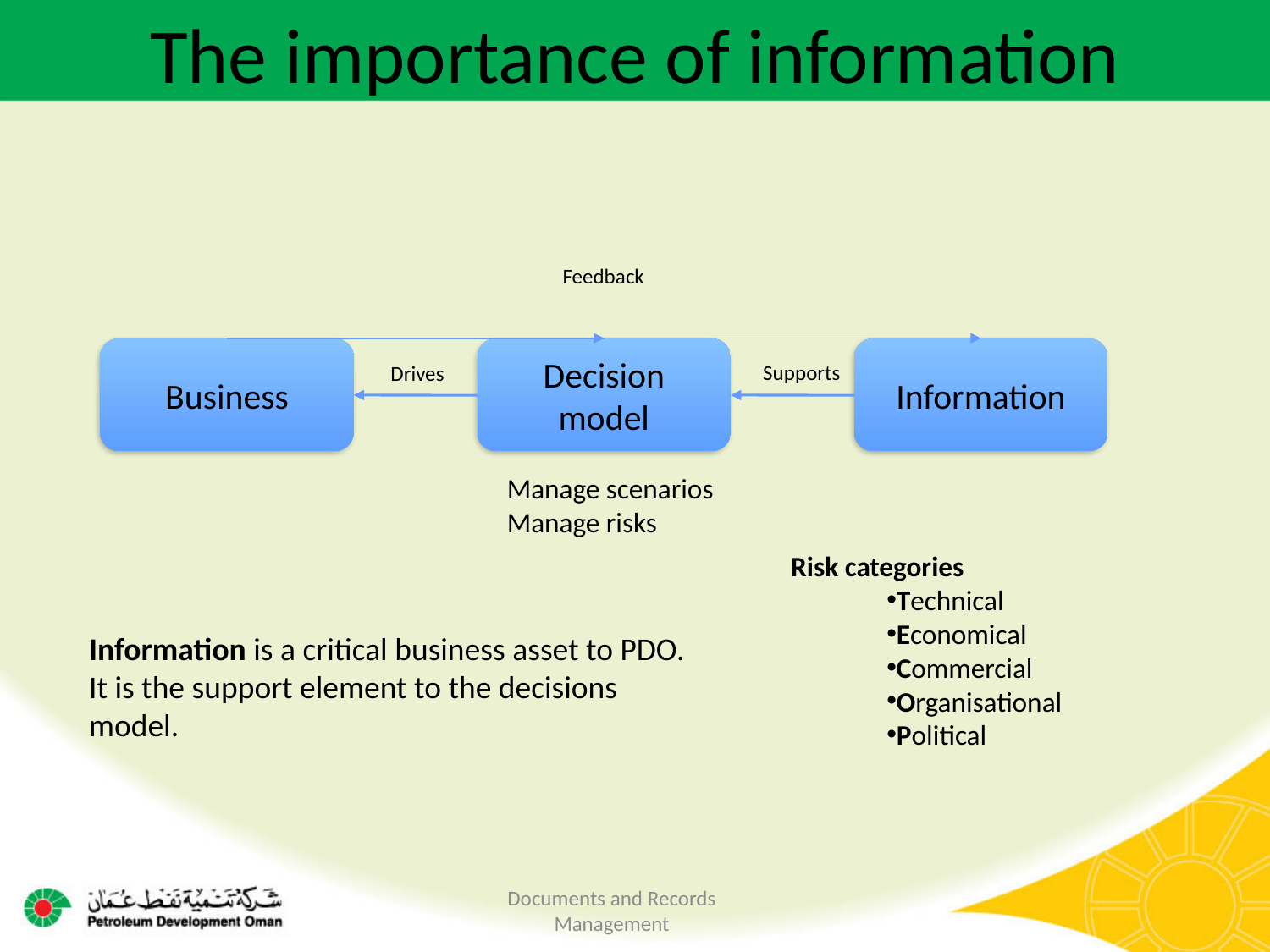

# The importance of information
Feedback
Business
Decision model
Information
Supports
Drives
Manage scenarios
Manage risks
Risk categories
Technical
Economical
Commercial
Organisational
Political
Information is a critical business asset to PDO. It is the support element to the decisions model.
Documents and Records Management